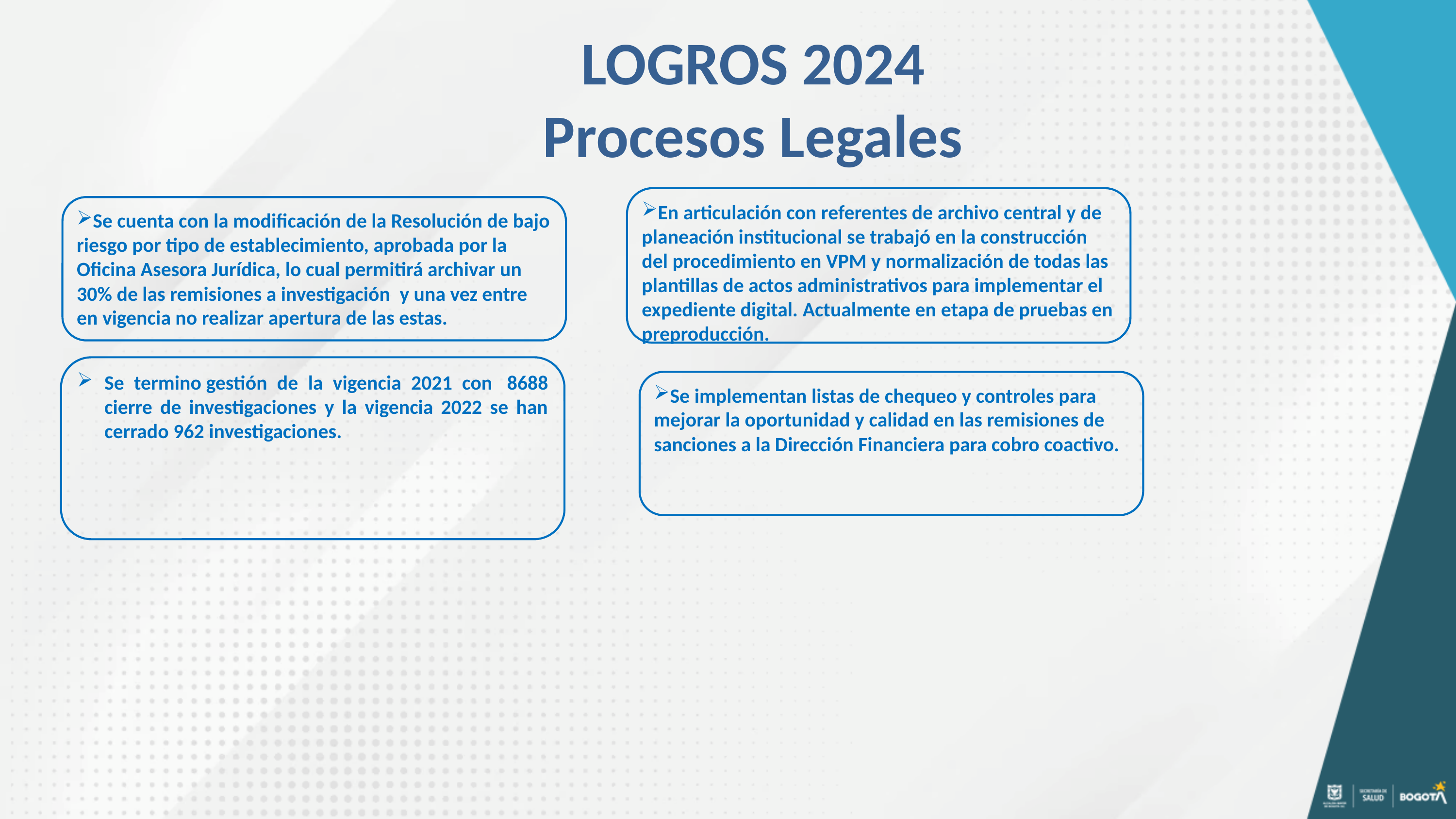

LOGROS 2024
Procesos Legales
En articulación con referentes de archivo central y de planeación institucional se trabajó en la construcción del procedimiento en VPM y normalización de todas las plantillas de actos administrativos para implementar el expediente digital. Actualmente en etapa de pruebas en preproducción.
Se cuenta con la modificación de la Resolución de bajo riesgo por tipo de establecimiento, aprobada por la Oficina Asesora Jurídica, lo cual permitirá archivar un 30% de las remisiones a investigación  y una vez entre en vigencia no realizar apertura de las estas.
Se termino gestión de la vigencia 2021 con  8688 cierre de investigaciones y la vigencia 2022 se han cerrado 962 investigaciones.

Se implementan listas de chequeo y controles para mejorar la oportunidad y calidad en las remisiones de sanciones a la Dirección Financiera para cobro coactivo.